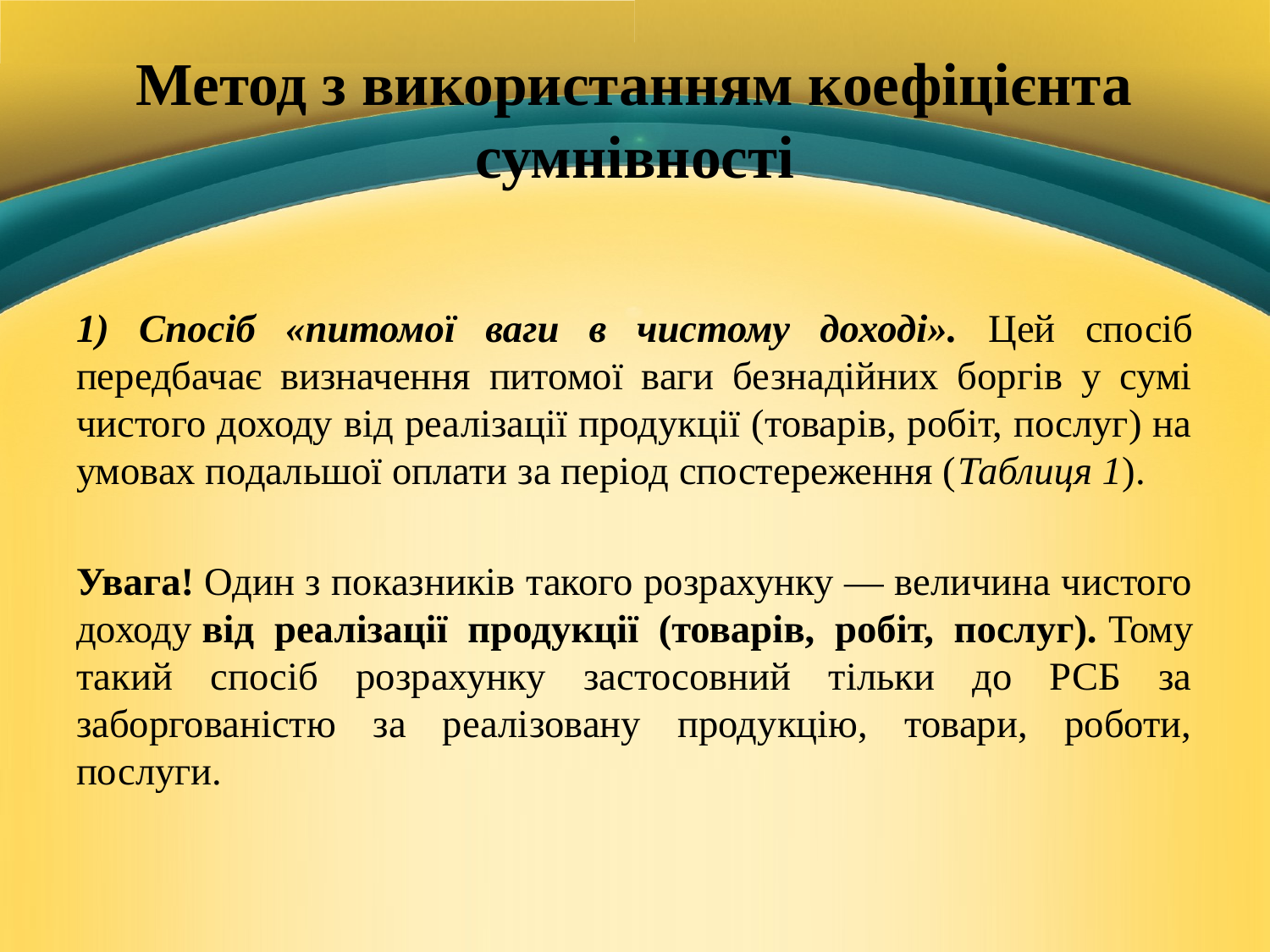

# Метод з використанням коефіцієнта сумнівності
1) Спосіб «питомої ваги в чистому доході». Цей спосіб передбачає визначення питомої ваги безнадійних боргів у сумі чистого доходу від реалізації продукції (товарів, робіт, послуг) на умовах подальшої оплати за період спостереження (Таблиця 1).

Увага! Один з показників такого розрахунку — величина чистого доходу від реалізації продукції (товарів, робіт, послуг). Тому такий спосіб розрахунку застосовний тільки до РСБ за заборгованістю за реалізовану продукцію, товари, роботи, послуги.